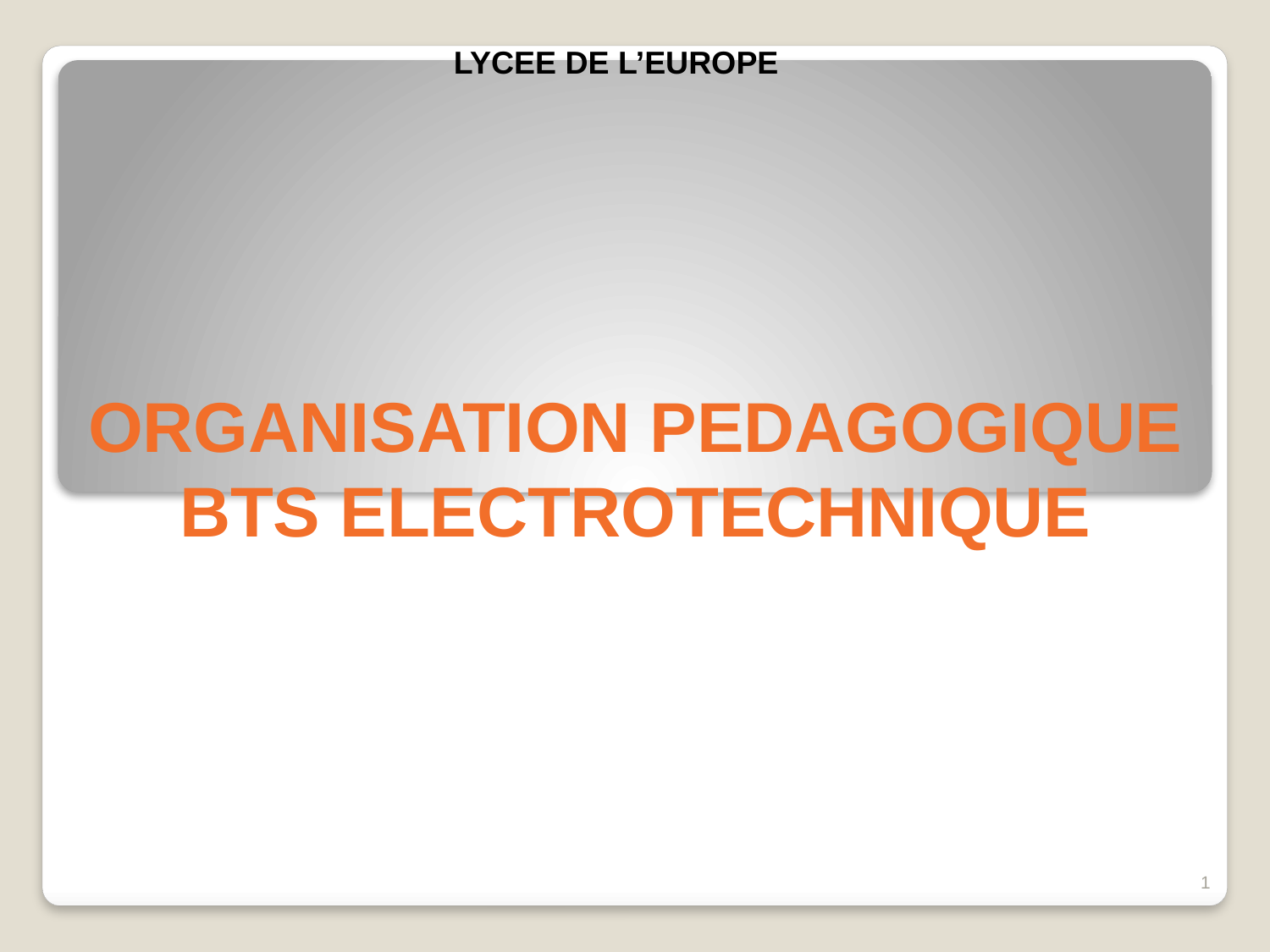

LYCEE DE L’EUROPE
ORGANISATION PEDAGOGIQUE
BTS ELECTROTECHNIQUE
1